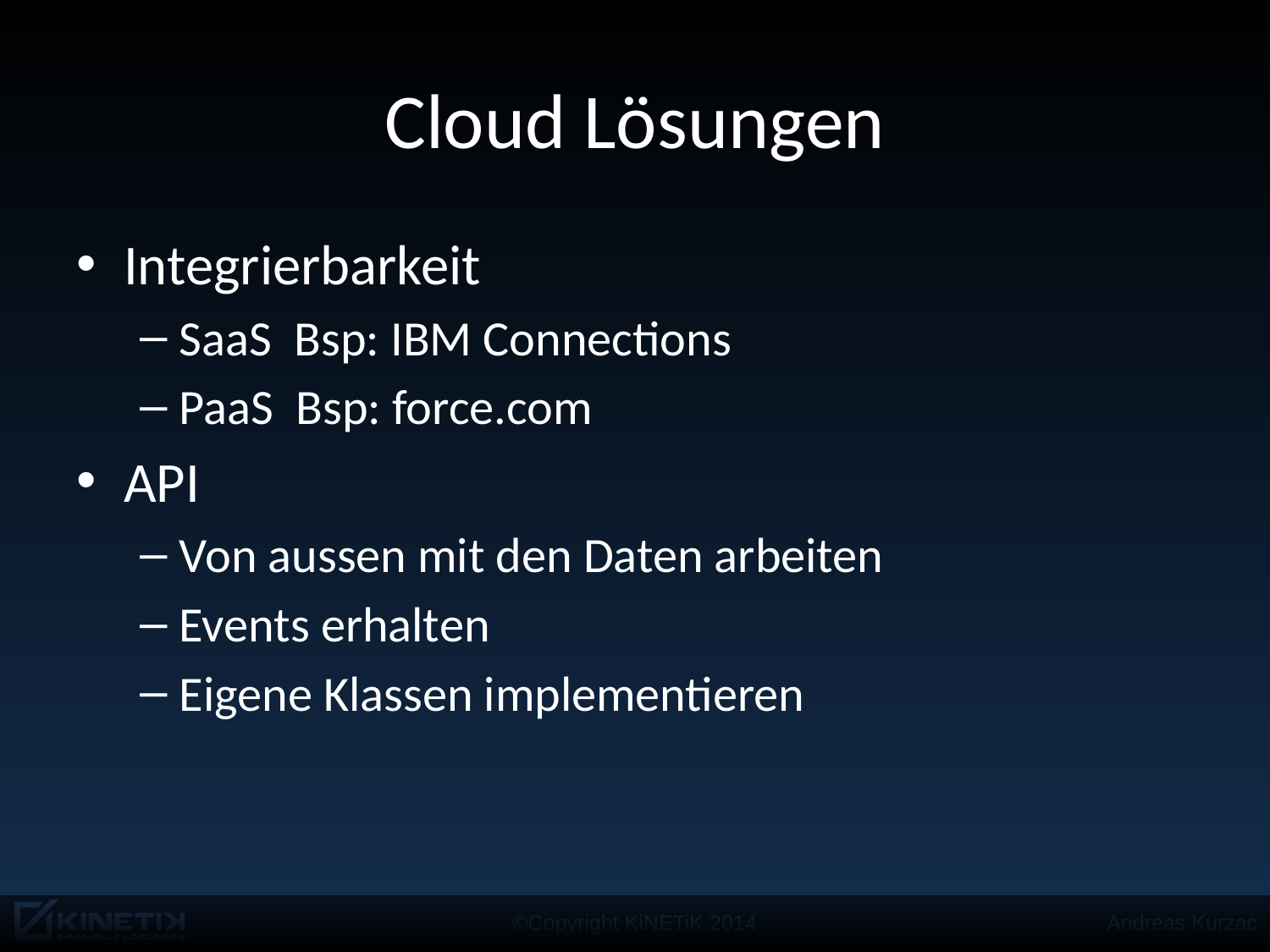

# Cloud Lösungen
Integrierbarkeit
SaaS  Bsp: IBM Connections
PaaS  Bsp: force.com
API
Von aussen mit den Daten arbeiten
Events erhalten
Eigene Klassen implementieren